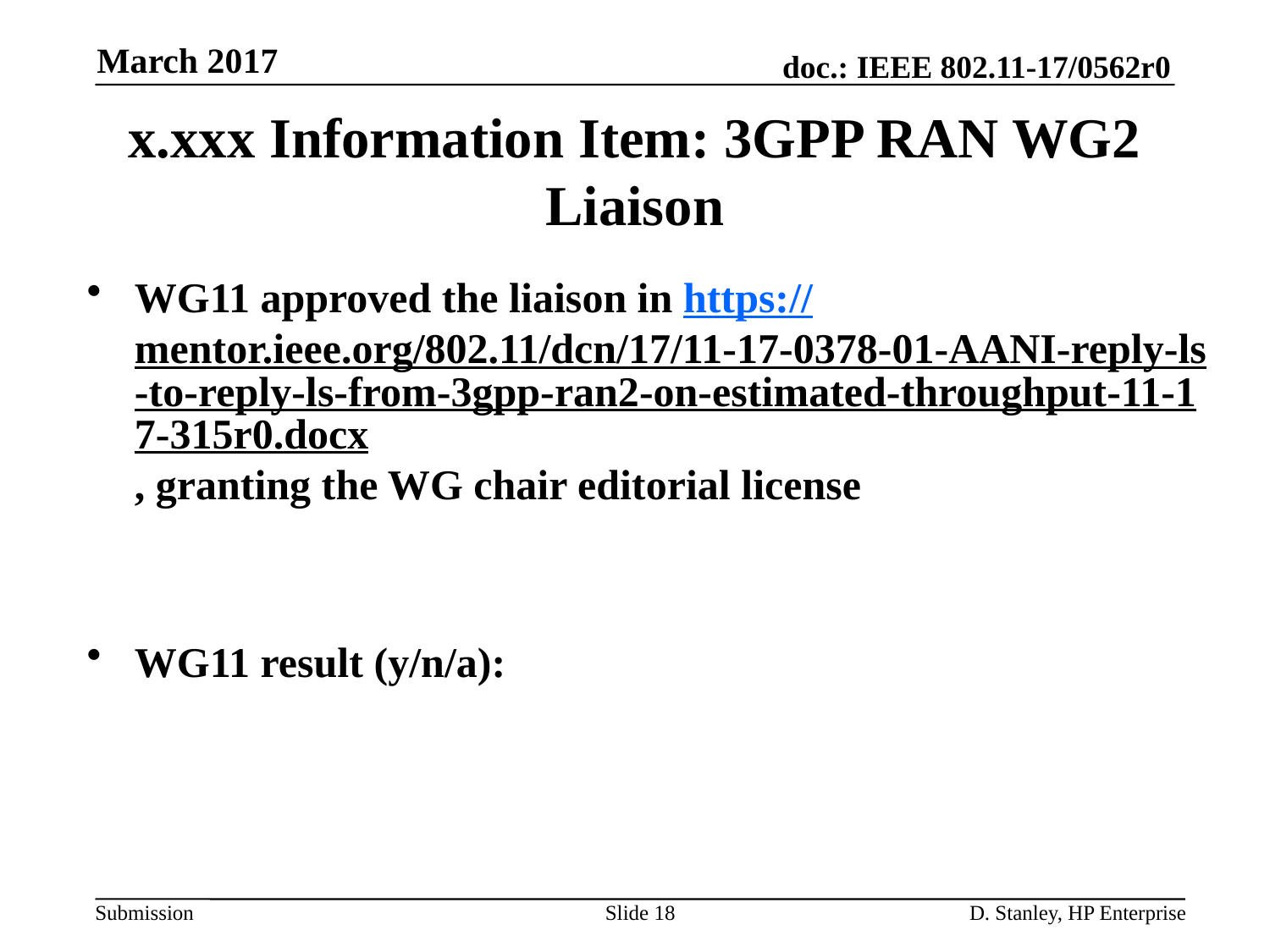

March 2017
# x.xxx Information Item: 3GPP RAN WG2 Liaison
WG11 approved the liaison in https://mentor.ieee.org/802.11/dcn/17/11-17-0378-01-AANI-reply-ls-to-reply-ls-from-3gpp-ran2-on-estimated-throughput-11-17-315r0.docx, granting the WG chair editorial license

WG11 result (y/n/a):
Slide 18
D. Stanley, HP Enterprise